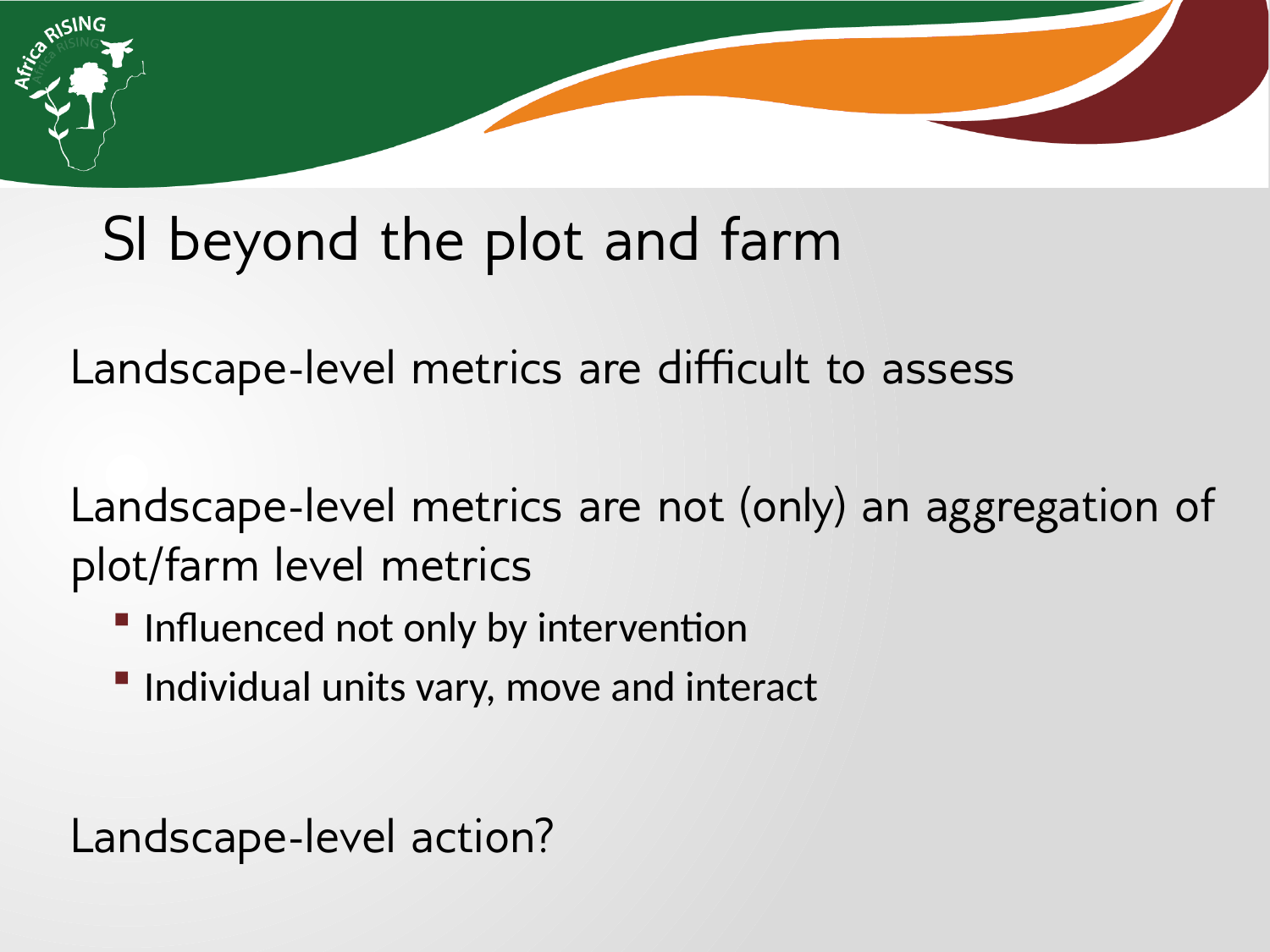

SI beyond the plot and farm
Landscape-level metrics are difficult to assess

Landscape-level metrics are not (only) an aggregation of plot/farm level metrics
Influenced not only by intervention
Individual units vary, move and interact

Landscape-level action?